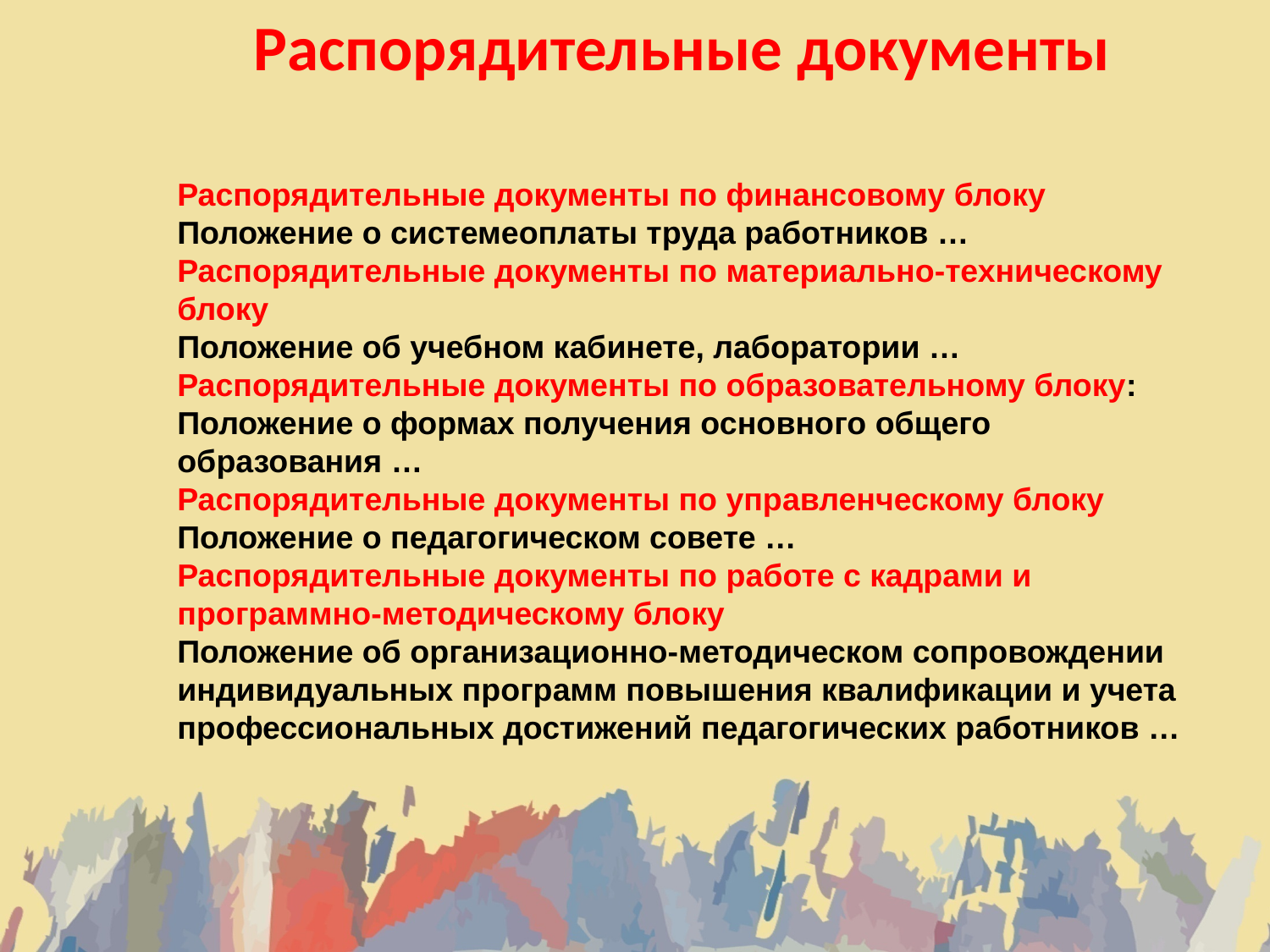

# Распорядительные документы
Распорядительные документы по финансовому блоку
Положение о системеоплаты труда работников …
Распорядительные документы по материально-техническому блоку
Положение об учебном кабинете, лаборатории …
Распорядительные документы по образовательному блоку:
Положение о формах получения основного общего образования …
Распорядительные документы по управленческому блоку
Положение о педагогическом совете …
Распорядительные документы по работе с кадрами и программно-методическому блоку
Положение об организационно-методическом сопровождении индивидуальных программ повышения квалификации и учета профессиональных достижений педагогических работников …